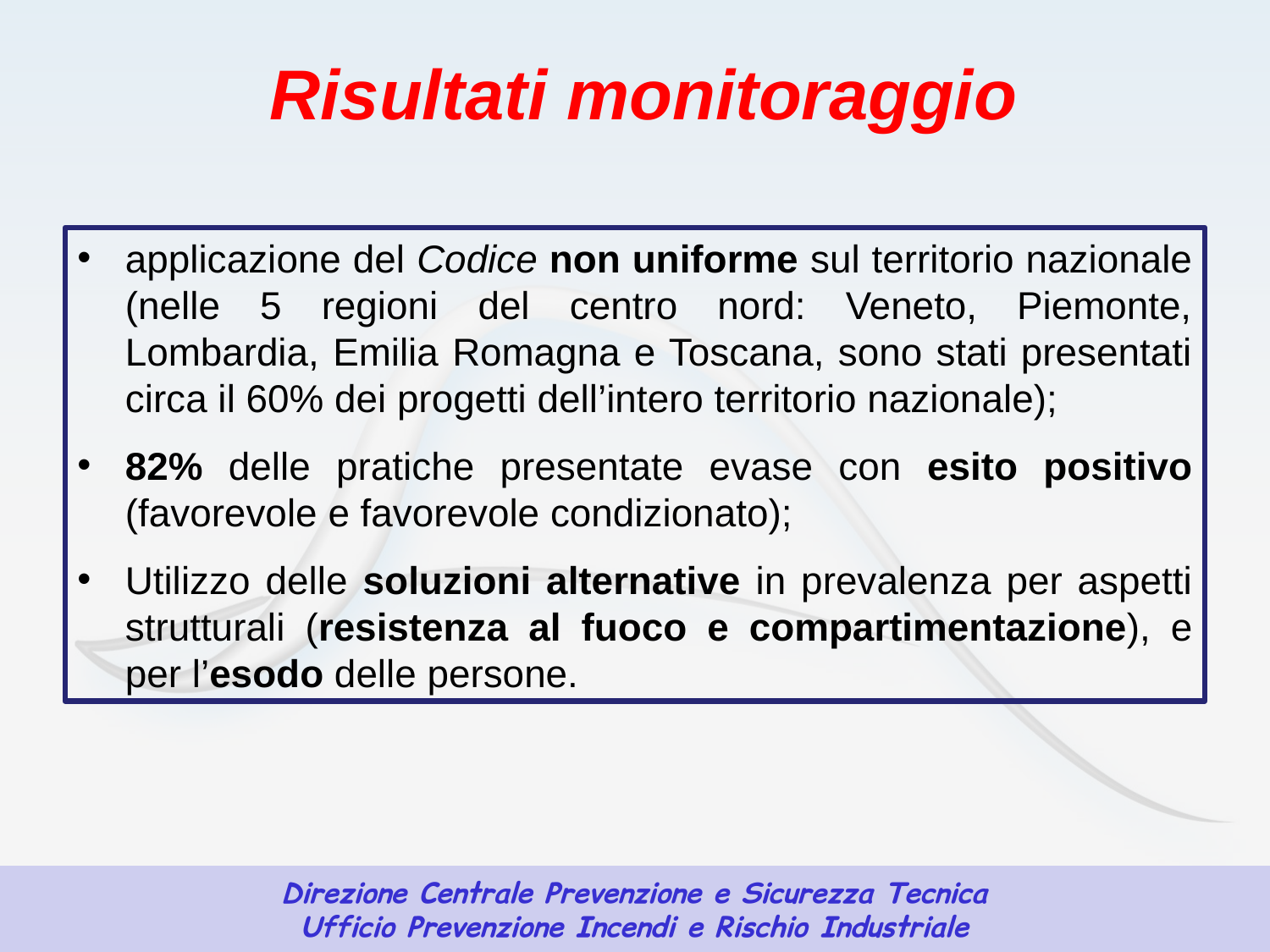

Risultati monitoraggio
applicazione del Codice non uniforme sul territorio nazionale (nelle 5 regioni del centro nord: Veneto, Piemonte, Lombardia, Emilia Romagna e Toscana, sono stati presentati circa il 60% dei progetti dell’intero territorio nazionale);
82% delle pratiche presentate evase con esito positivo (favorevole e favorevole condizionato);
Utilizzo delle soluzioni alternative in prevalenza per aspetti strutturali (resistenza al fuoco e compartimentazione), e per l’esodo delle persone.